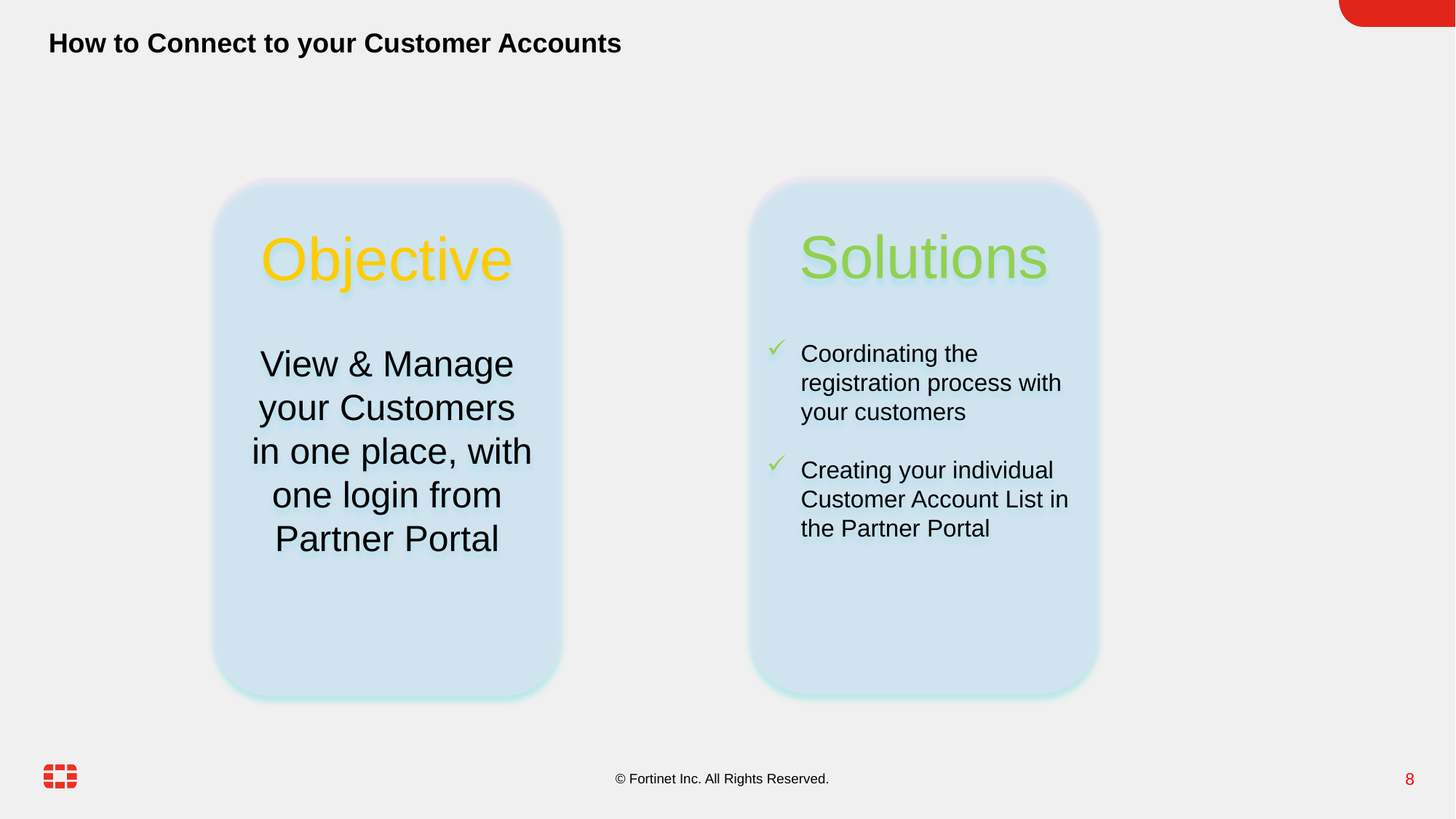

# How to Connect to your Customer Accounts

Solutions

Coordinating the registration process with your customers

Creating your individual Customer Account List in the Partner Portal

Objective

View & Manage your Customers
 in one place, with one login from Partner Portal